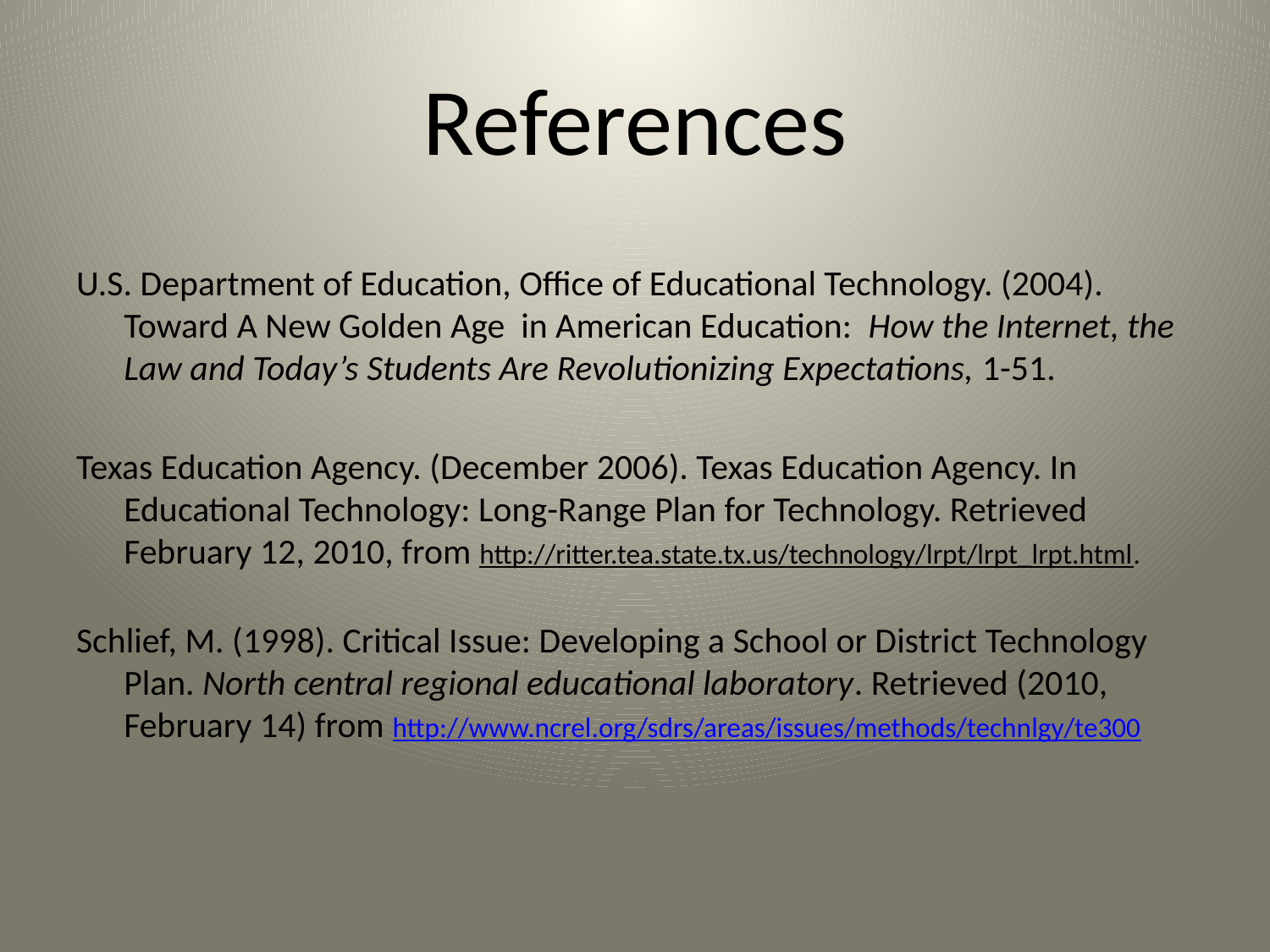

# References
U.S. Department of Education, Office of Educational Technology. (2004).  Toward A New Golden Age  in American Education:  How the Internet, the Law and Today’s Students Are Revolutionizing Expectations, 1-51.

Texas Education Agency. (December 2006). Texas Education Agency. In Educational Technology: Long-Range Plan for Technology. Retrieved February 12, 2010, from http://ritter.tea.state.tx.us/technology/lrpt/lrpt_lrpt.html.

Schlief, M. (1998). Critical Issue: Developing a School or District Technology Plan. North central regional educational laboratory. Retrieved (2010, February 14) from http://www.ncrel.org/sdrs/areas/issues/methods/technlgy/te300